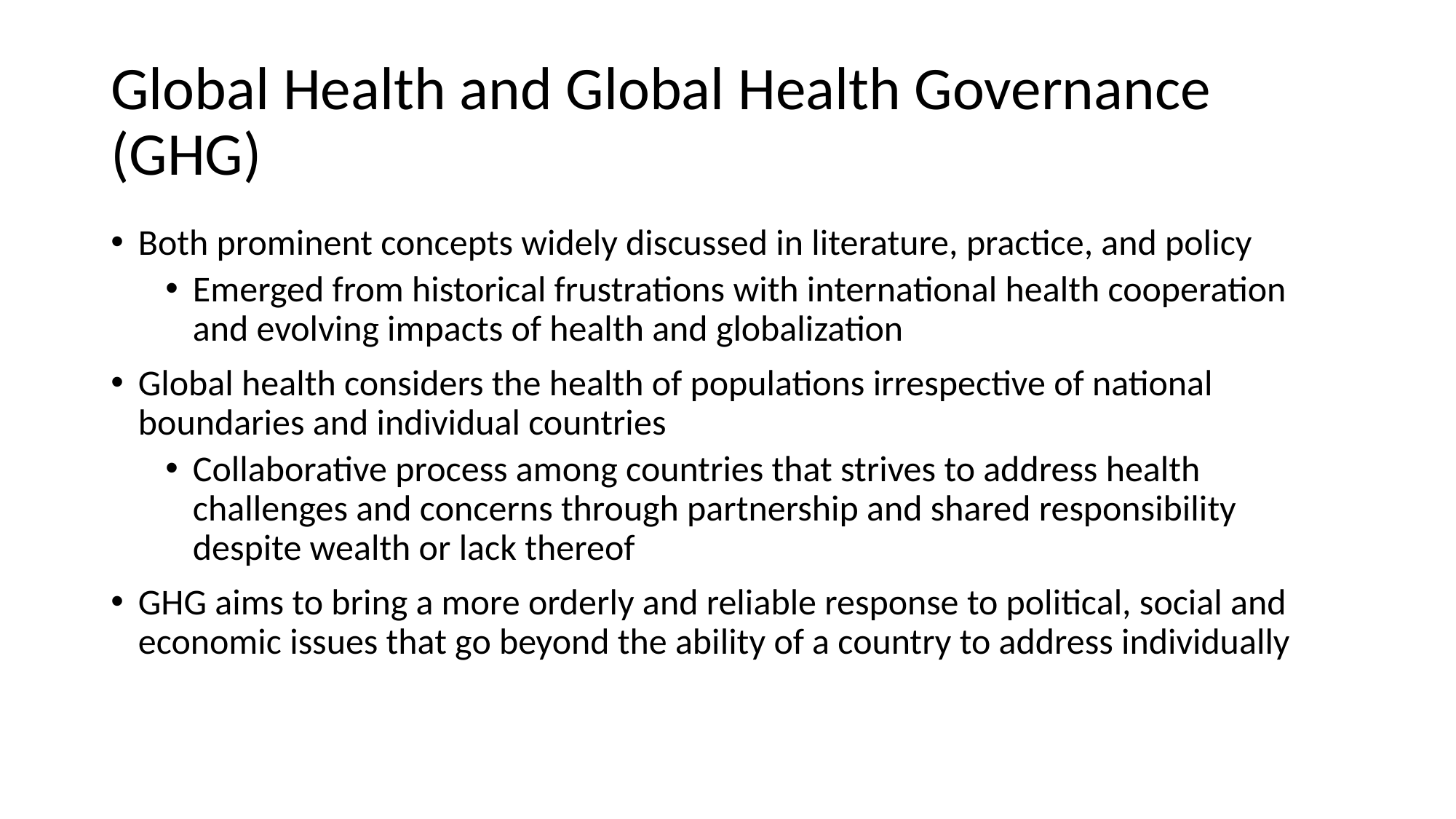

# Global Health and Global Health Governance (GHG)
Both prominent concepts widely discussed in literature, practice, and policy
Emerged from historical frustrations with international health cooperation and evolving impacts of health and globalization
Global health considers the health of populations irrespective of national boundaries and individual countries
Collaborative process among countries that strives to address health challenges and concerns through partnership and shared responsibility despite wealth or lack thereof
GHG aims to bring a more orderly and reliable response to political, social and economic issues that go beyond the ability of a country to address individually